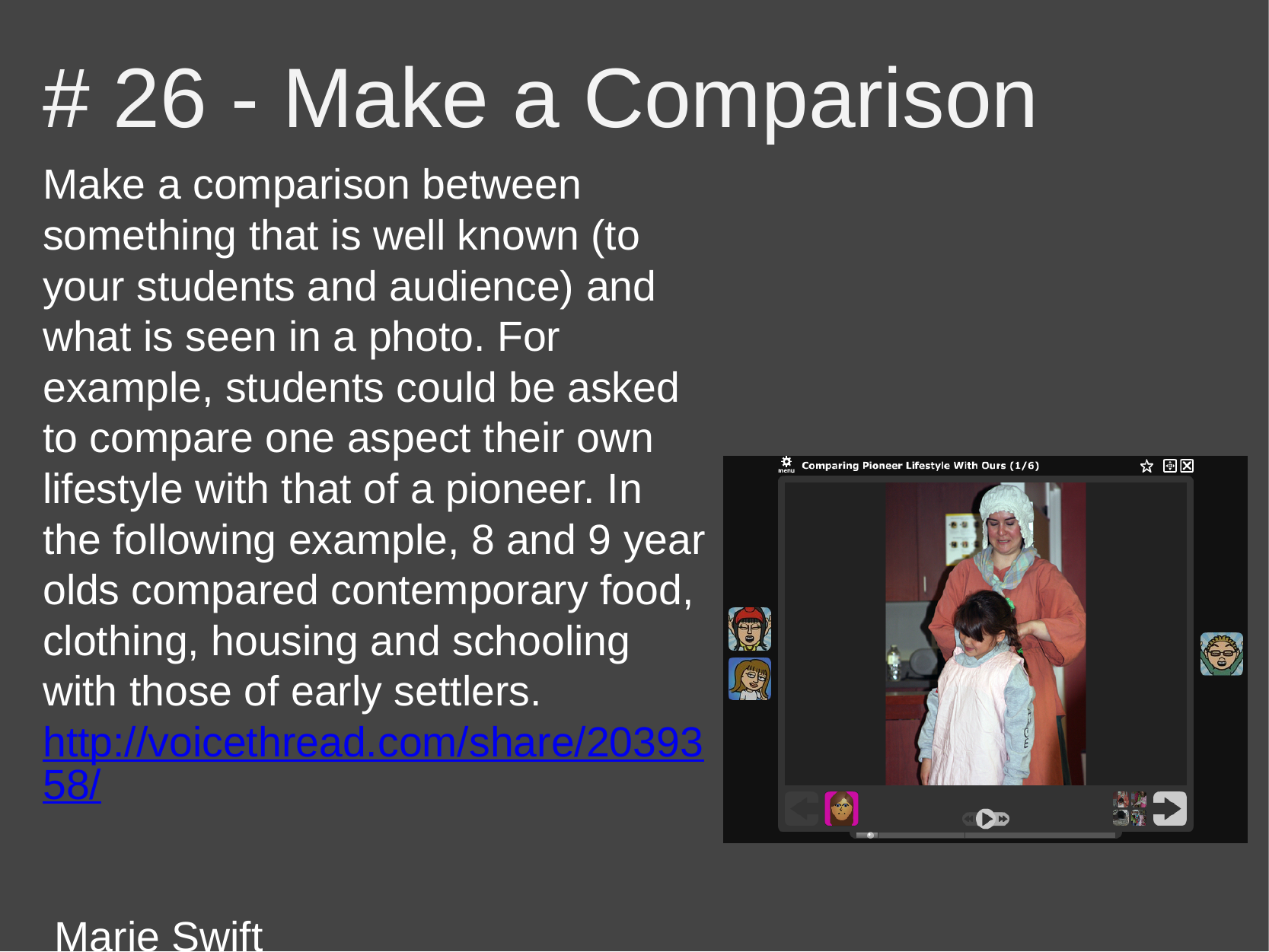

# # 26 - Make a Comparison
Make a comparison between something that is well known (to your students and audience) and what is seen in a photo. For example, students could be asked to compare one aspect their own lifestyle with that of a pioneer. In the following example, 8 and 9 year olds compared contemporary food, clothing, housing and schooling with those of early settlers. http://voicethread.com/share/2039358/

 Marie Swift